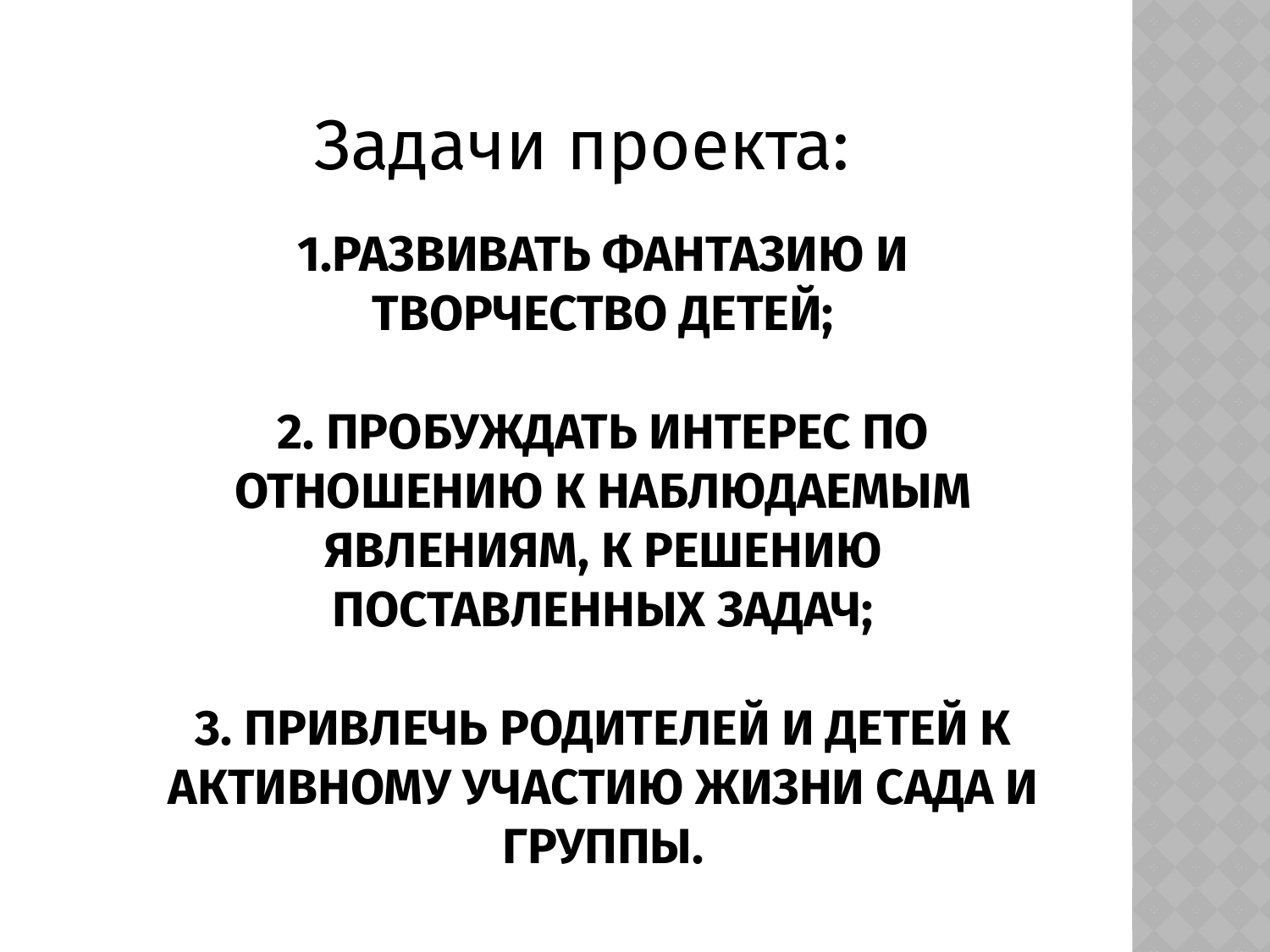

Задачи проекта:
# 1.Развивать фантазию и творчество детей; 2. пробуждать интерес по отношению к наблюдаемым явлениям, к решению поставленных задач; 3. Привлечь родителей и детей к активному участию жизни сада и группы.